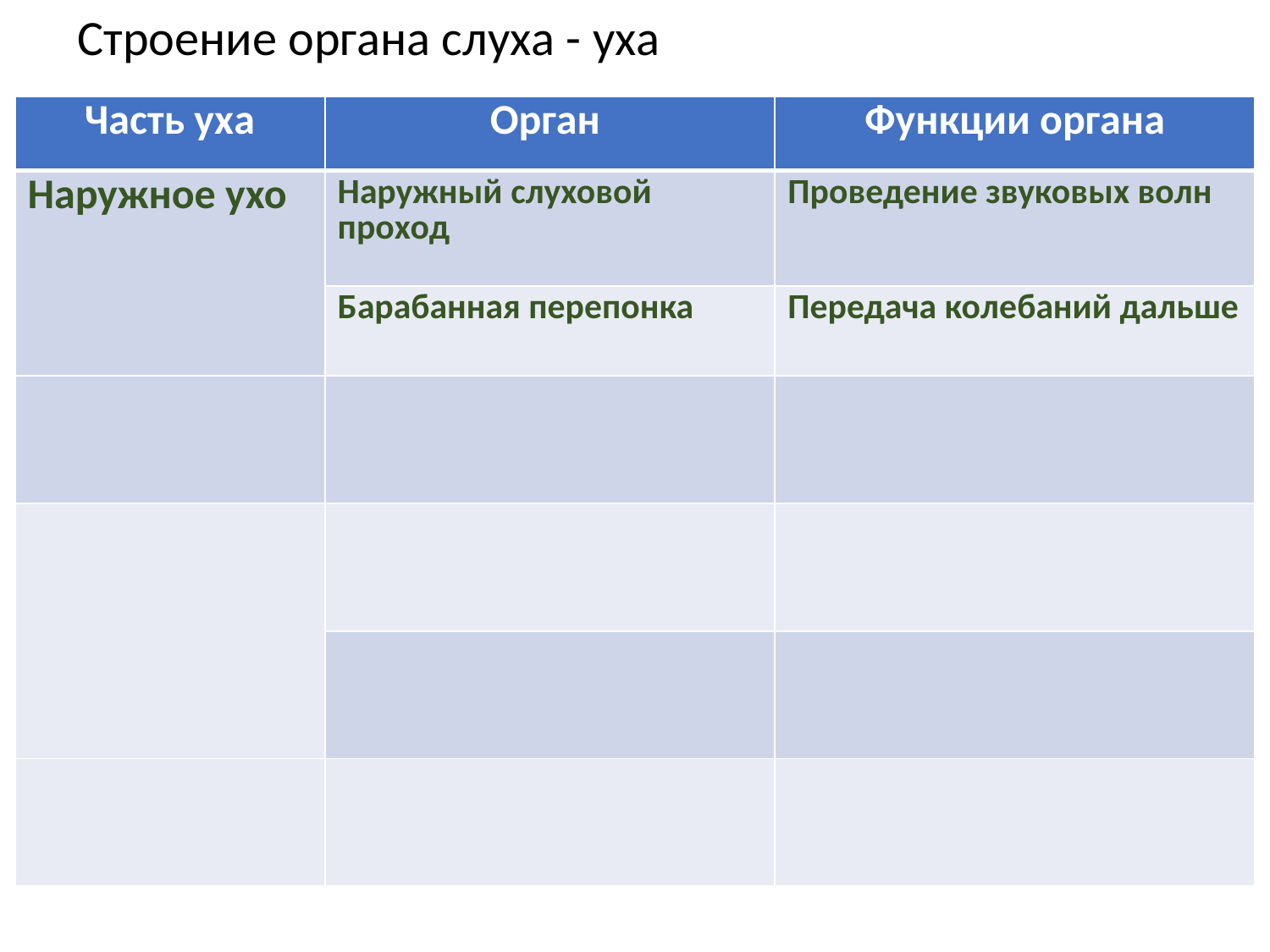

# Строение органа слуха - уха
| Часть уха | Орган | Функции органа |
| --- | --- | --- |
| Наружное ухо | Наружный слуховой проход | Проведение звуковых волн |
|  | Барабанная перепонка | Передача колебаний дальше |
|  |  |  |
|  |  |  |
|  |  |  |
|  |  |  |